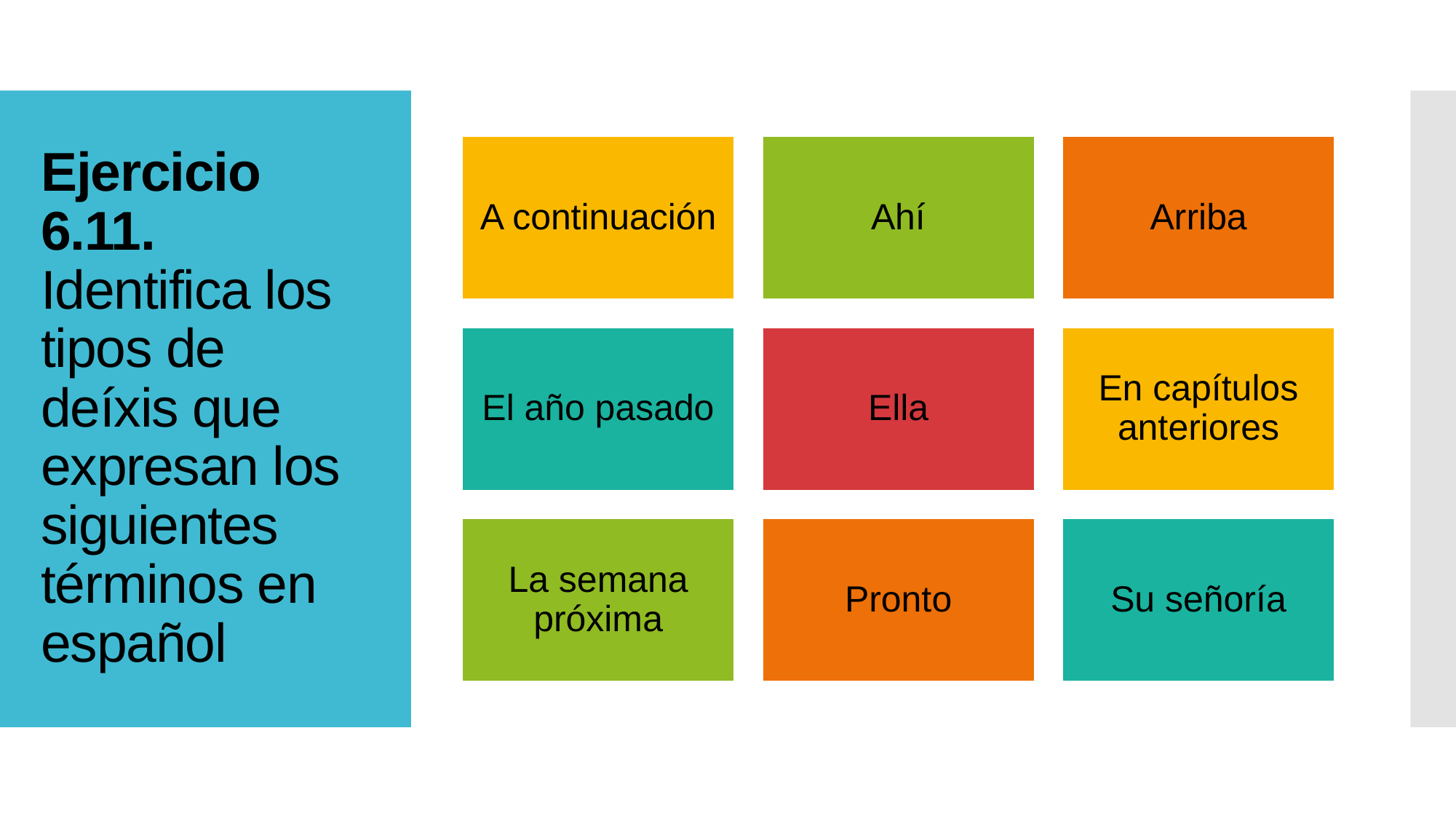

A continuación
Ahí
Arriba
El año pasado
Ella
En capítulos anteriores
La semana próxima
Pronto
Su señoría
# Ejercicio 6.11. Identifica los tipos de deíxis que expresan los siguientes términos en español